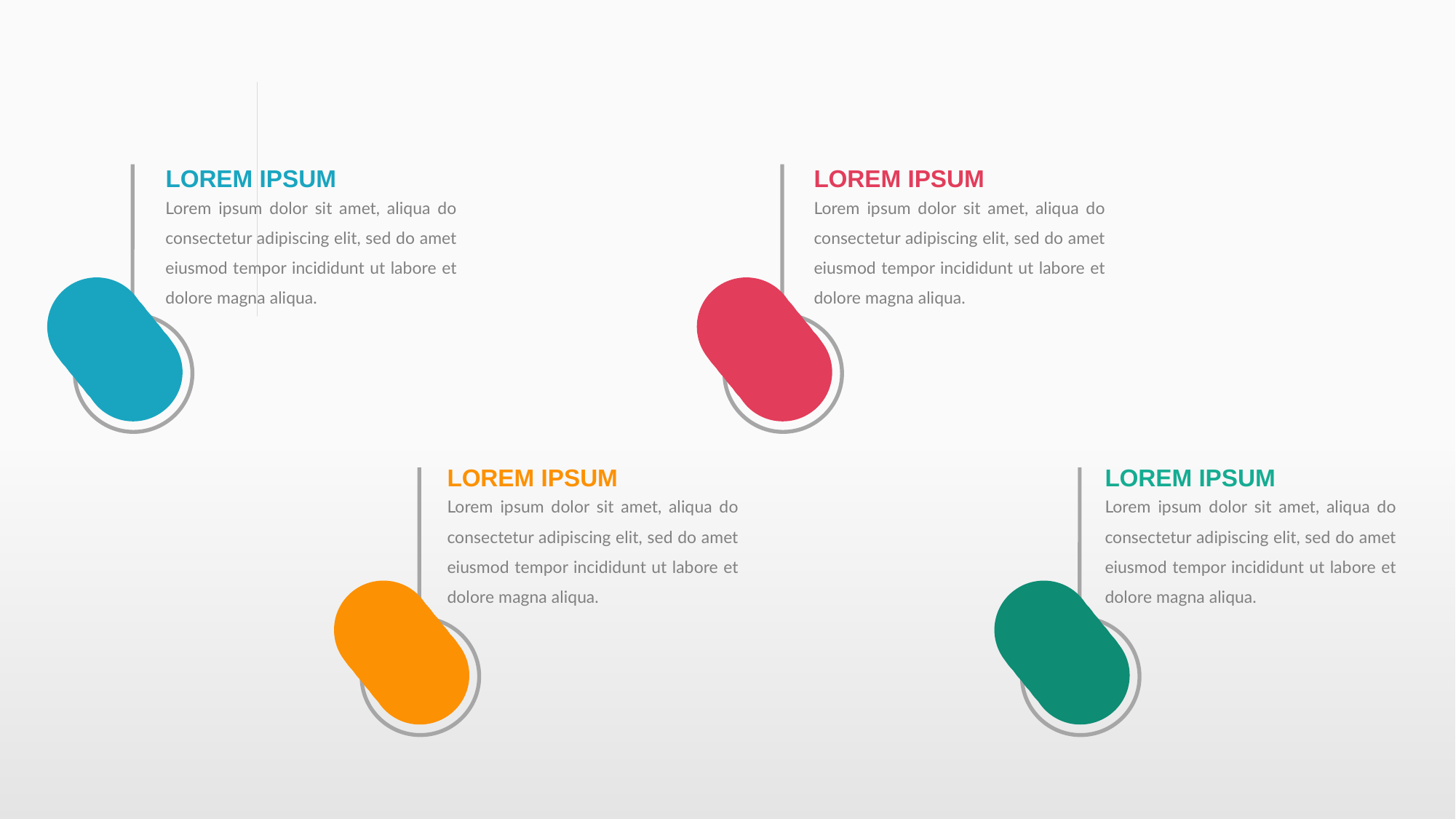

LOREM IPSUM
LOREM IPSUM

Lorem ipsum dolor sit amet, aliqua do consectetur adipiscing elit, sed do amet eiusmod tempor incididunt ut labore et dolore magna aliqua.
Lorem ipsum dolor sit amet, aliqua do consectetur adipiscing elit, sed do amet eiusmod tempor incididunt ut labore et dolore magna aliqua.

LOREM IPSUM
LOREM IPSUM

Lorem ipsum dolor sit amet, aliqua do consectetur adipiscing elit, sed do amet eiusmod tempor incididunt ut labore et dolore magna aliqua.
Lorem ipsum dolor sit amet, aliqua do consectetur adipiscing elit, sed do amet eiusmod tempor incididunt ut labore et dolore magna aliqua.